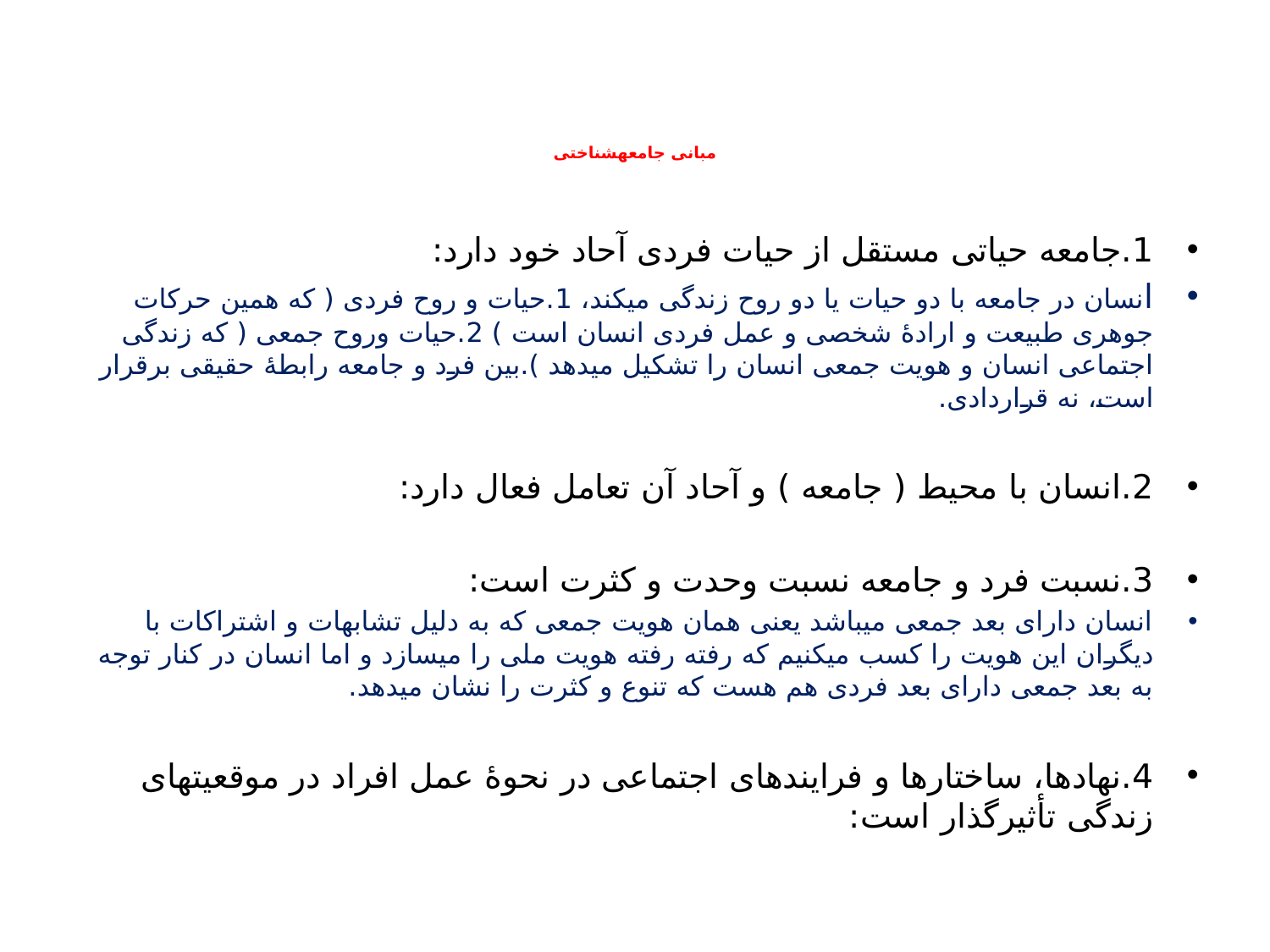

# مبانی جامعه‏شناختی
1.جامعه حیاتی مستقل از حیات فردی آحاد خود دارد:
انسان در جامعه با دو حیات یا دو روح زندگی می‏کند، 1.حیات و روح فردی ( که همین حرکات جوهری طبیعت و ارادۀ شخصی و عمل فردی انسان است ) 2.حیات وروح جمعی ( که زندگی اجتماعی انسان و هویت جمعی انسان را تشکیل می‏دهد ).بین فرد و جامعه رابطۀ حقیقی برقرار است، نه قراردادی.

2.انسان با محیط ( جامعه ) و آحاد آن تعامل فعال دارد:

3.نسبت فرد و جامعه نسبت وحدت و کثرت است:
انسان دارای بعد جمعی می‏باشد یعنی همان هویت جمعی که به دلیل تشابهات و اشتراکات با دیگران این هویت را کسب می‏کنیم که رفته رفته هویت ملی را می‏سازد و اما انسان در کنار توجه به بعد جمعی دارای بعد فردی هم هست که تنوع و کثرت را نشان می‏دهد.

4.نهادها، ساختارها و فرایندهای اجتماعی در نحوۀ عمل افراد در موقعیت‏های زندگی تأثیرگذار است: